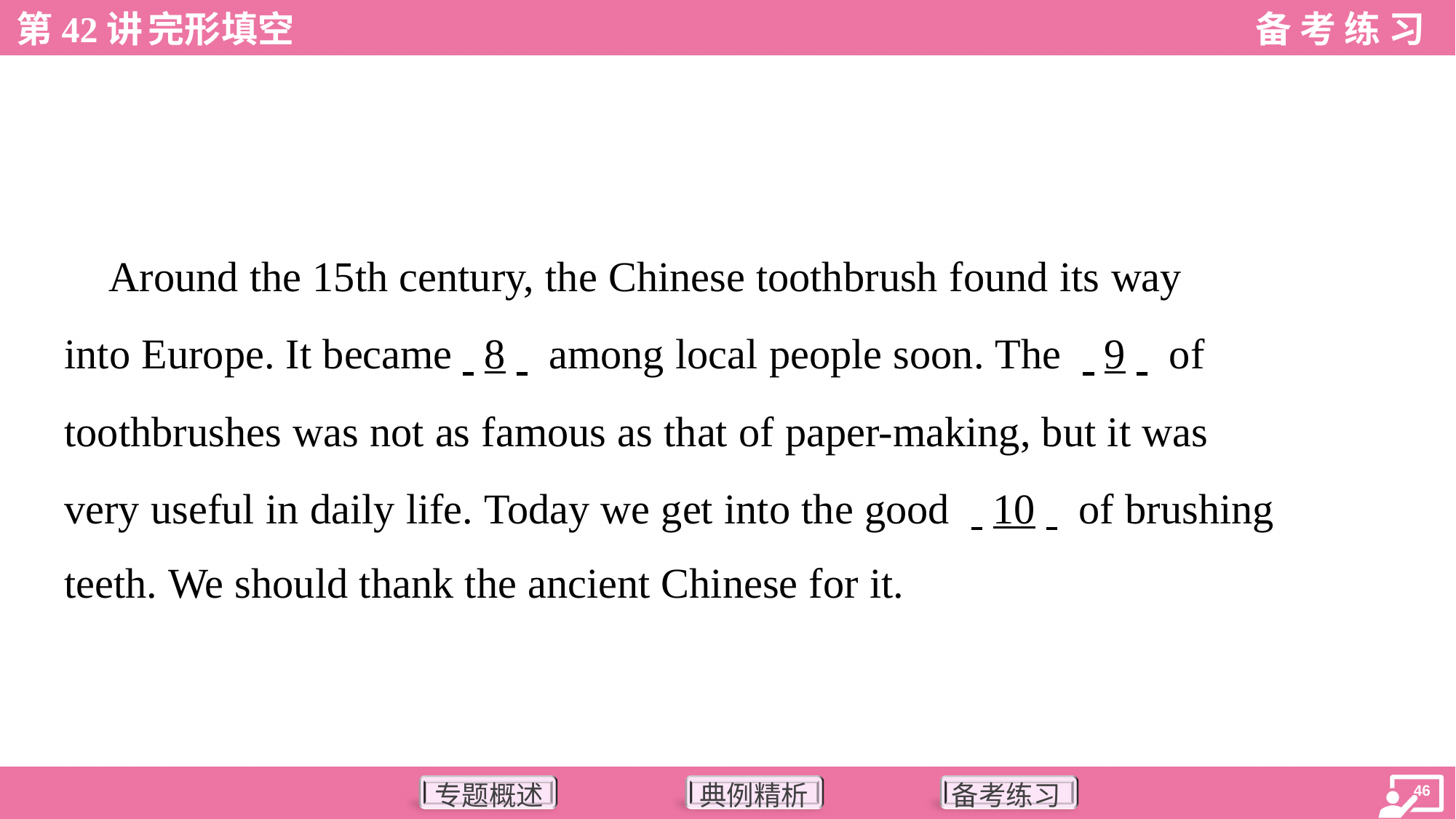

Around the 15th century, the Chinese toothbrush found its way
into Europe. It became. .8. . among local people soon. The . .9. . of
toothbrushes was not as famous as that of paper-making, but it was
very useful in daily life. Today we get into the good . .10. . of brushing
teeth. We should thank the ancient Chinese for it.